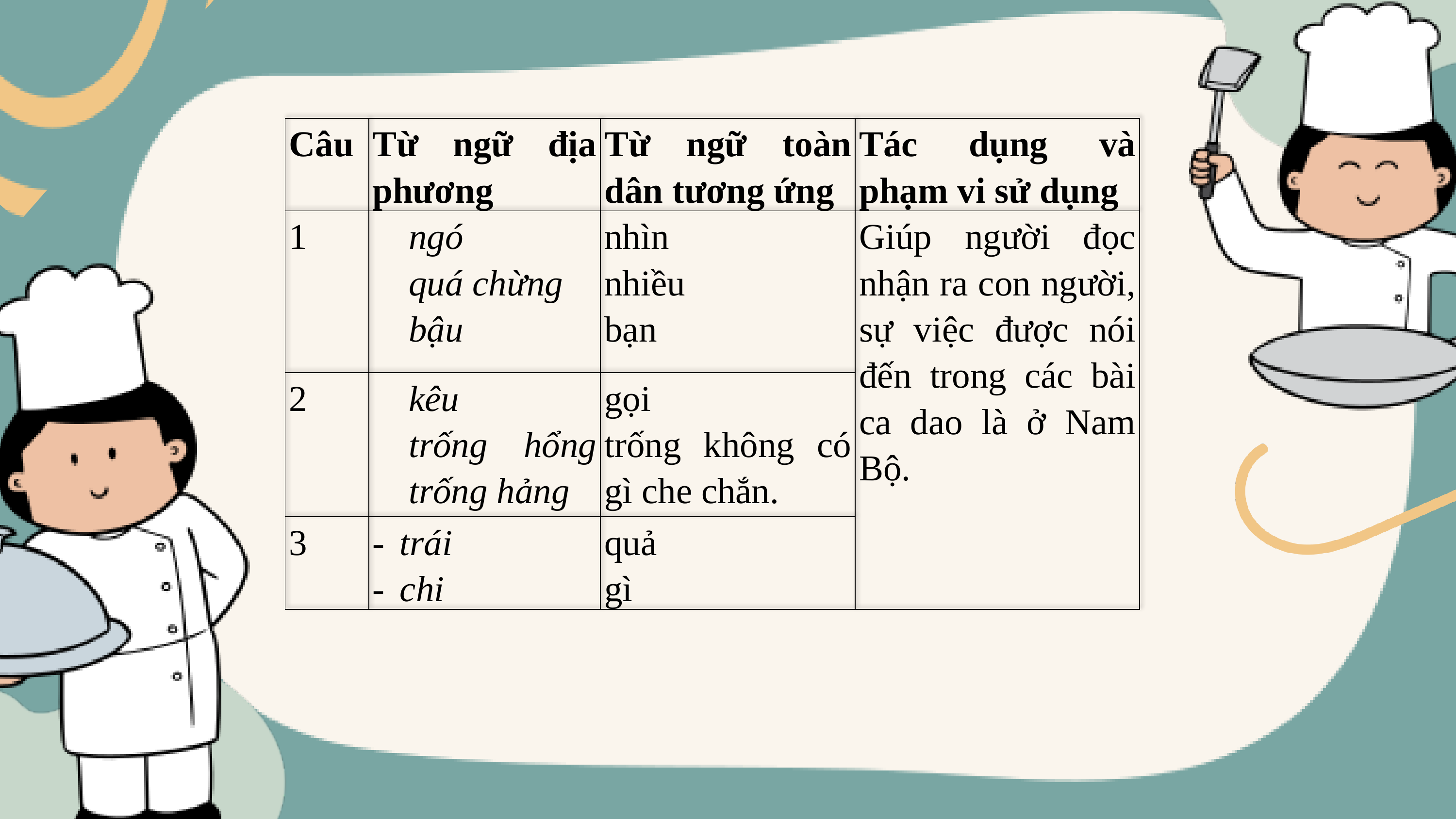

| Câu | Từ ngữ địa phương | Từ ngữ toàn dân tương ứng | Tác dụng và phạm vi sử dụng |
| --- | --- | --- | --- |
| 1 | ngó quá chừng bậu | nhìn nhiều bạn | Giúp người đọc nhận ra con người, sự việc được nói đến trong các bài ca dao là ở Nam Bộ. |
| 2 | kêu trống hổng trống hảng | gọi trống không có gì che chắn. |  |
| 3 | trái chi | quả gì |  |